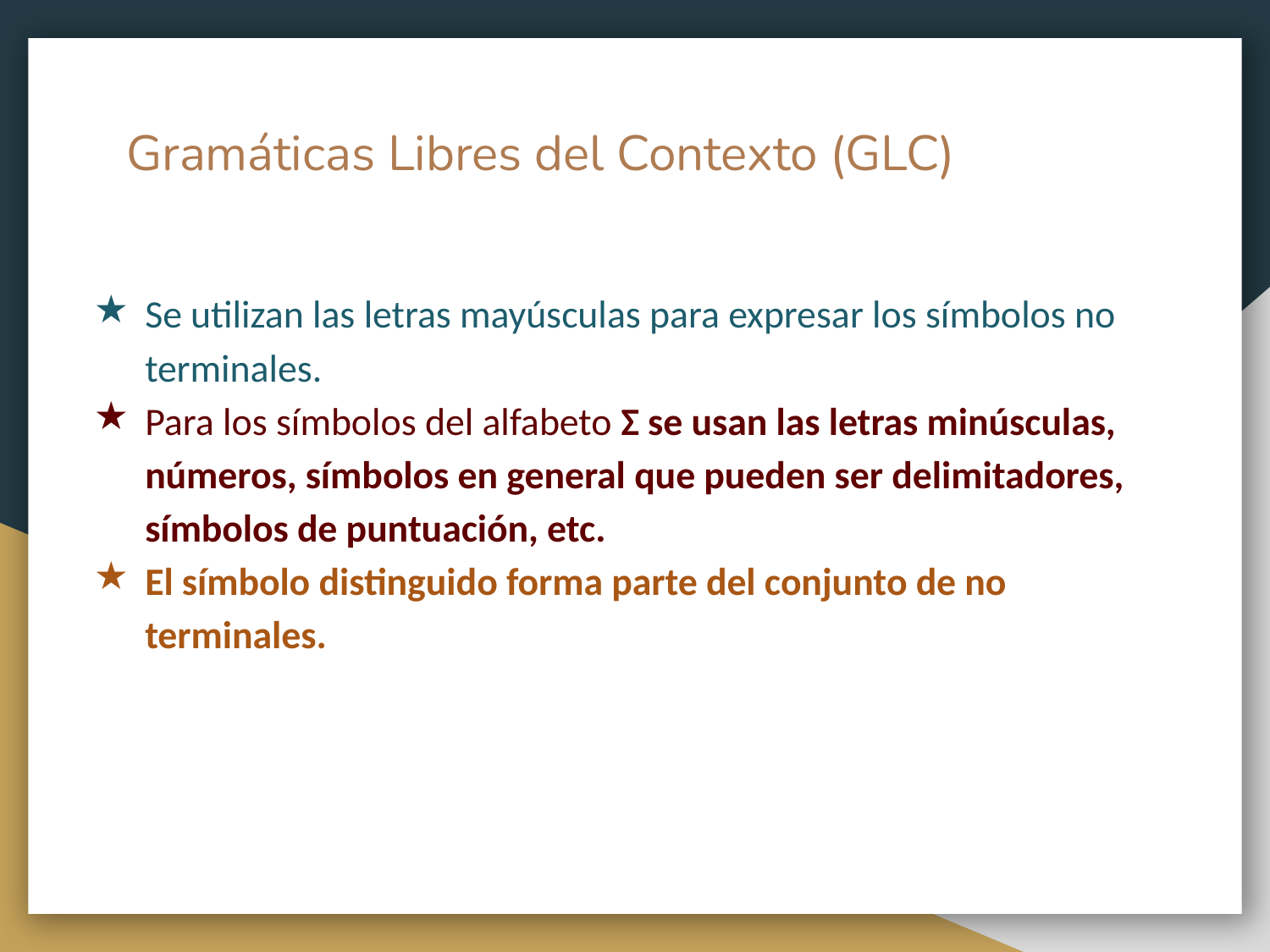

# Gramáticas Libres del Contexto (GLC)
Se utilizan las letras mayúsculas para expresar los símbolos no terminales.
Para los símbolos del alfabeto Σ se usan las letras minúsculas, números, símbolos en general que pueden ser delimitadores, símbolos de puntuación, etc.
El símbolo distinguido forma parte del conjunto de no terminales.